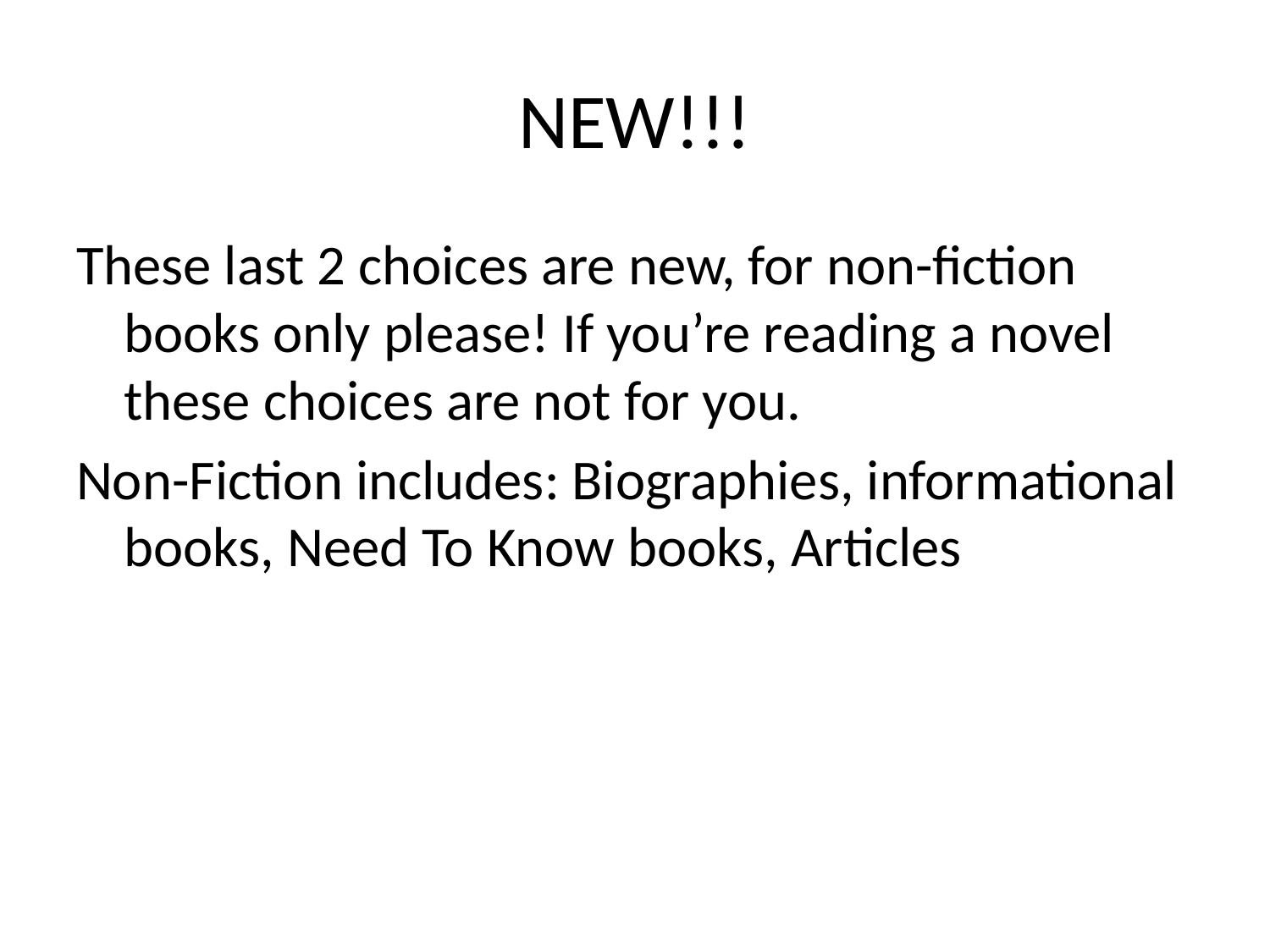

# NEW!!!
These last 2 choices are new, for non-fiction books only please! If you’re reading a novel these choices are not for you.
Non-Fiction includes: Biographies, informational books, Need To Know books, Articles